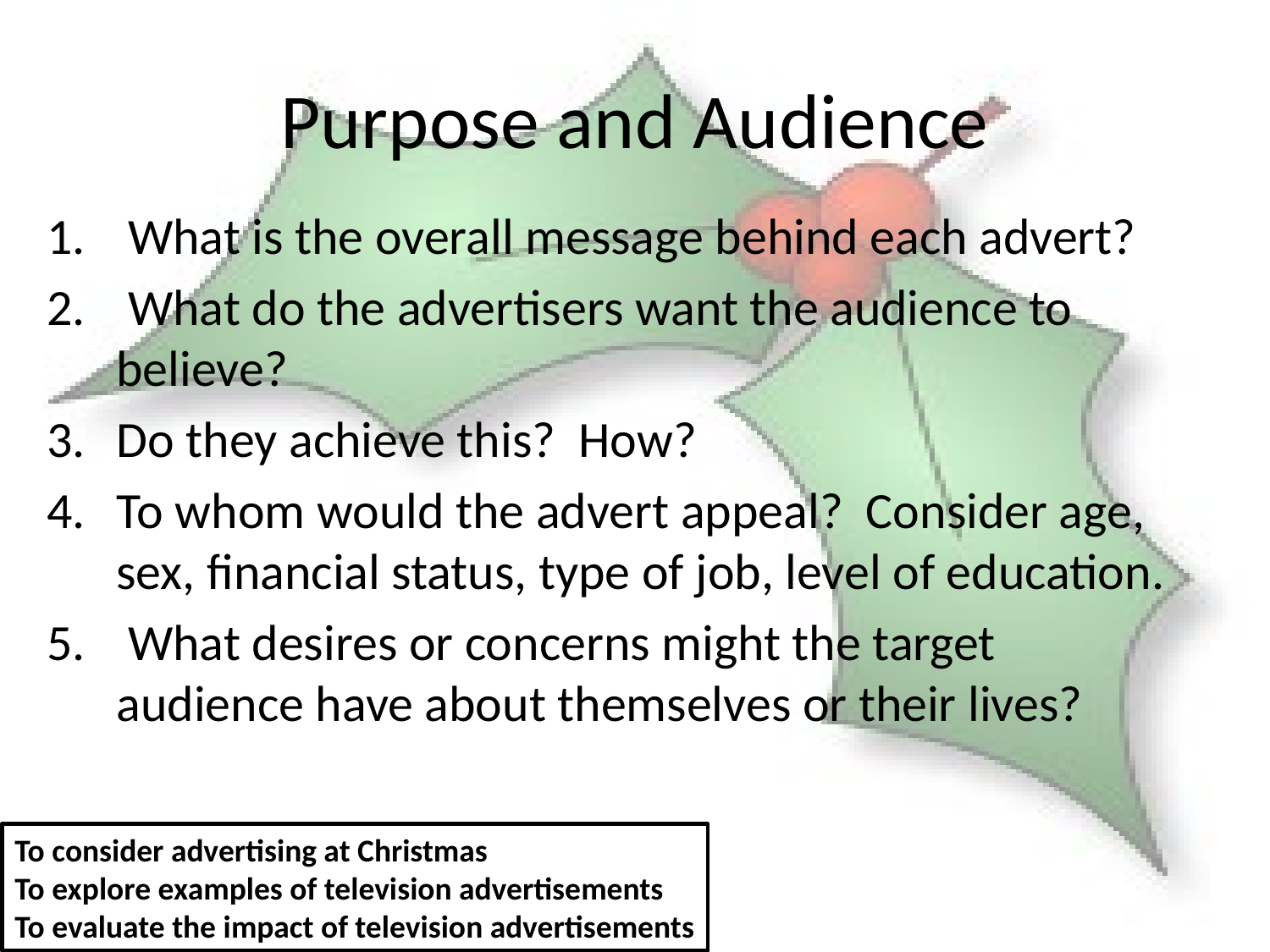

# Purpose and Audience
 What is the overall message behind each advert?
 What do the advertisers want the audience to believe?
Do they achieve this?  How?
To whom would the advert appeal?  Consider age, sex, financial status, type of job, level of education.
 What desires or concerns might the target audience have about themselves or their lives?

To consider advertising at Christmas
To explore examples of television advertisements
To evaluate the impact of television advertisements